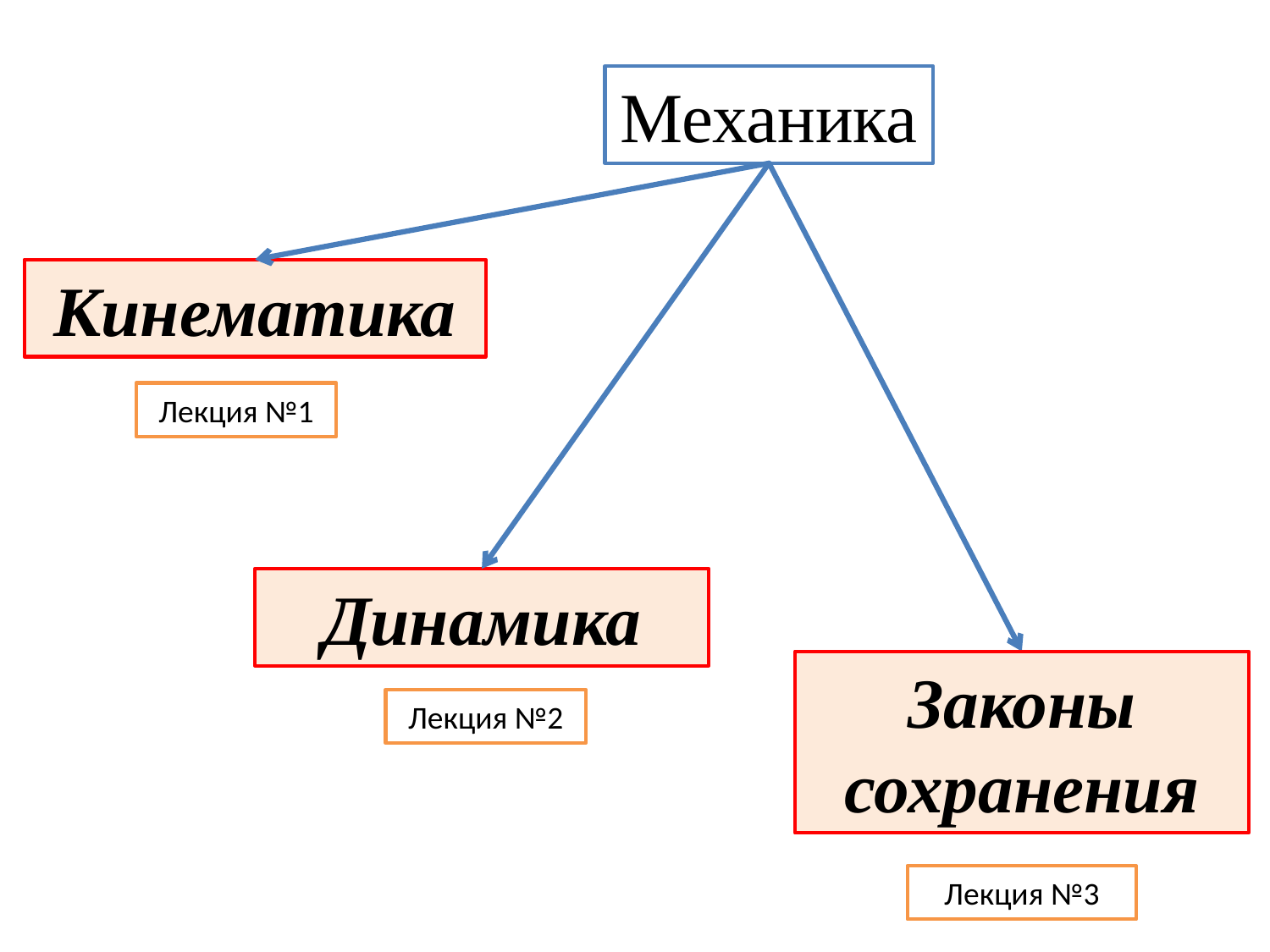

Механика
Кинематика
Лекция №1
Динамика
Законы сохранения
Лекция №2
Лекция №3